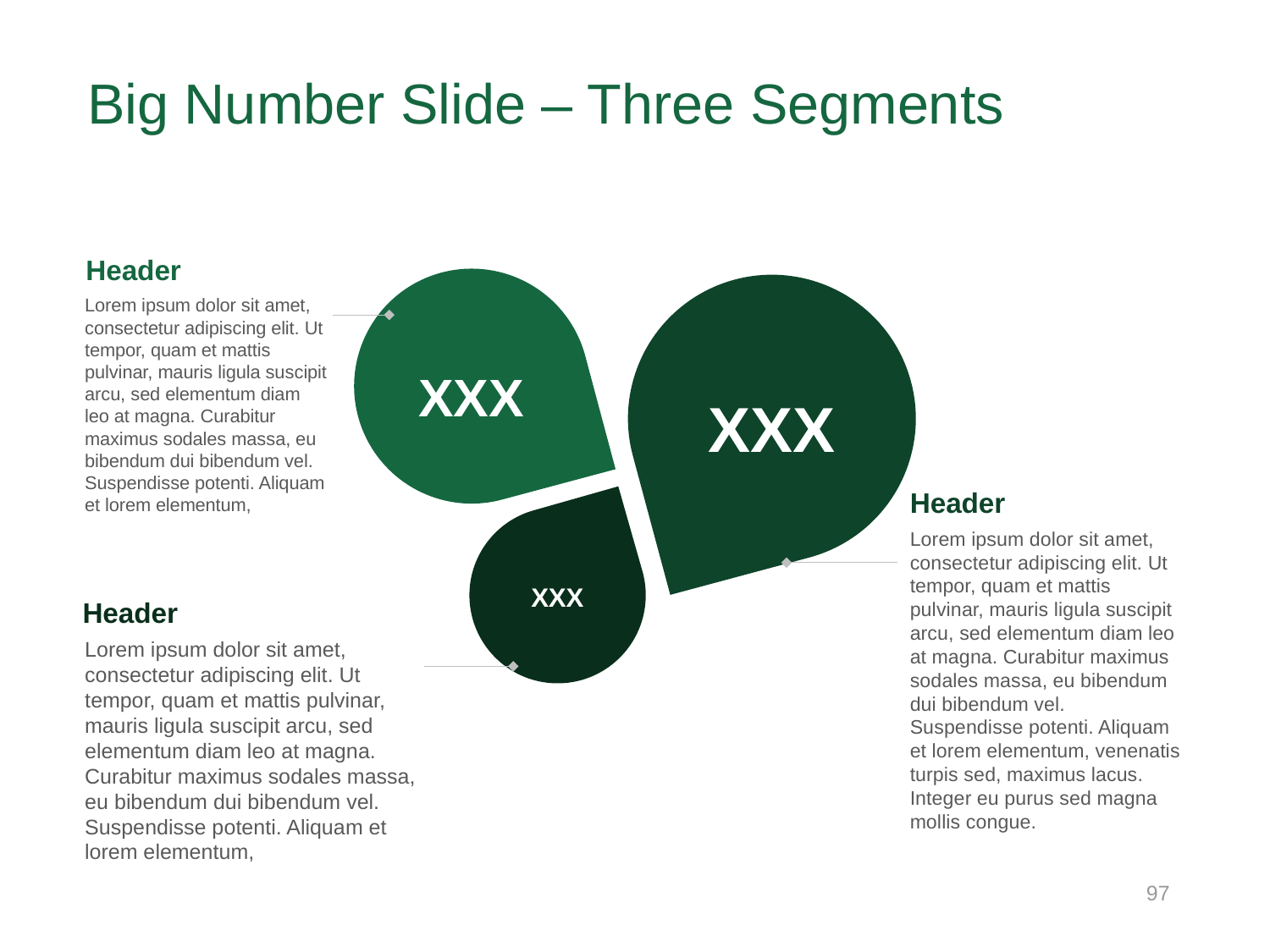

# Big Number Slide – Three Segments
Header

Lorem ipsum dolor sit amet, consectetur adipiscing elit. Ut tempor, quam et mattis pulvinar, mauris ligula suscipit arcu, sed elementum diam leo at magna. Curabitur maximus sodales massa, eu bibendum dui bibendum vel. Suspendisse potenti. Aliquam et lorem elementum,
XXX
XXX
Header

Lorem ipsum dolor sit amet, consectetur adipiscing elit. Ut tempor, quam et mattis pulvinar, mauris ligula suscipit arcu, sed elementum diam leo at magna. Curabitur maximus sodales massa, eu bibendum dui bibendum vel. Suspendisse potenti. Aliquam et lorem elementum, venenatis turpis sed, maximus lacus. Integer eu purus sed magna mollis congue.
XXX
Header
Lorem ipsum dolor sit amet, consectetur adipiscing elit. Ut tempor, quam et mattis pulvinar, mauris ligula suscipit arcu, sed elementum diam leo at magna. Curabitur maximus sodales massa, eu bibendum dui bibendum vel. Suspendisse potenti. Aliquam et lorem elementum,
97